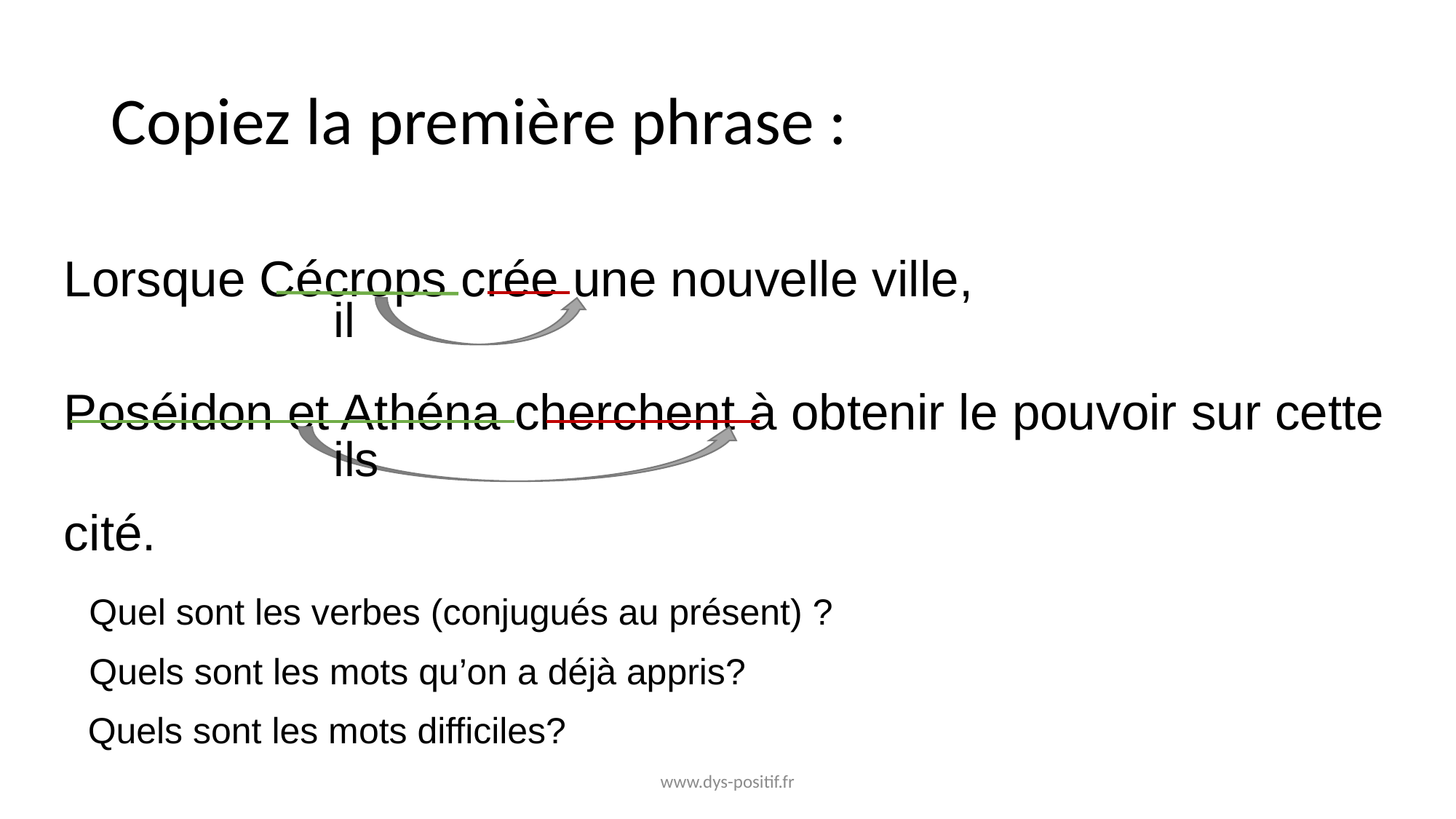

# Copiez la première phrase :
Lorsque Cécrops crée une nouvelle ville,
Poséidon et Athéna cherchent à obtenir le pouvoir sur cette cité.

il

ils

Quel sont les verbes (conjugués au présent) ?
Quels sont les mots qu’on a déjà appris?
Quels sont les mots difficiles?
www.dys-positif.fr